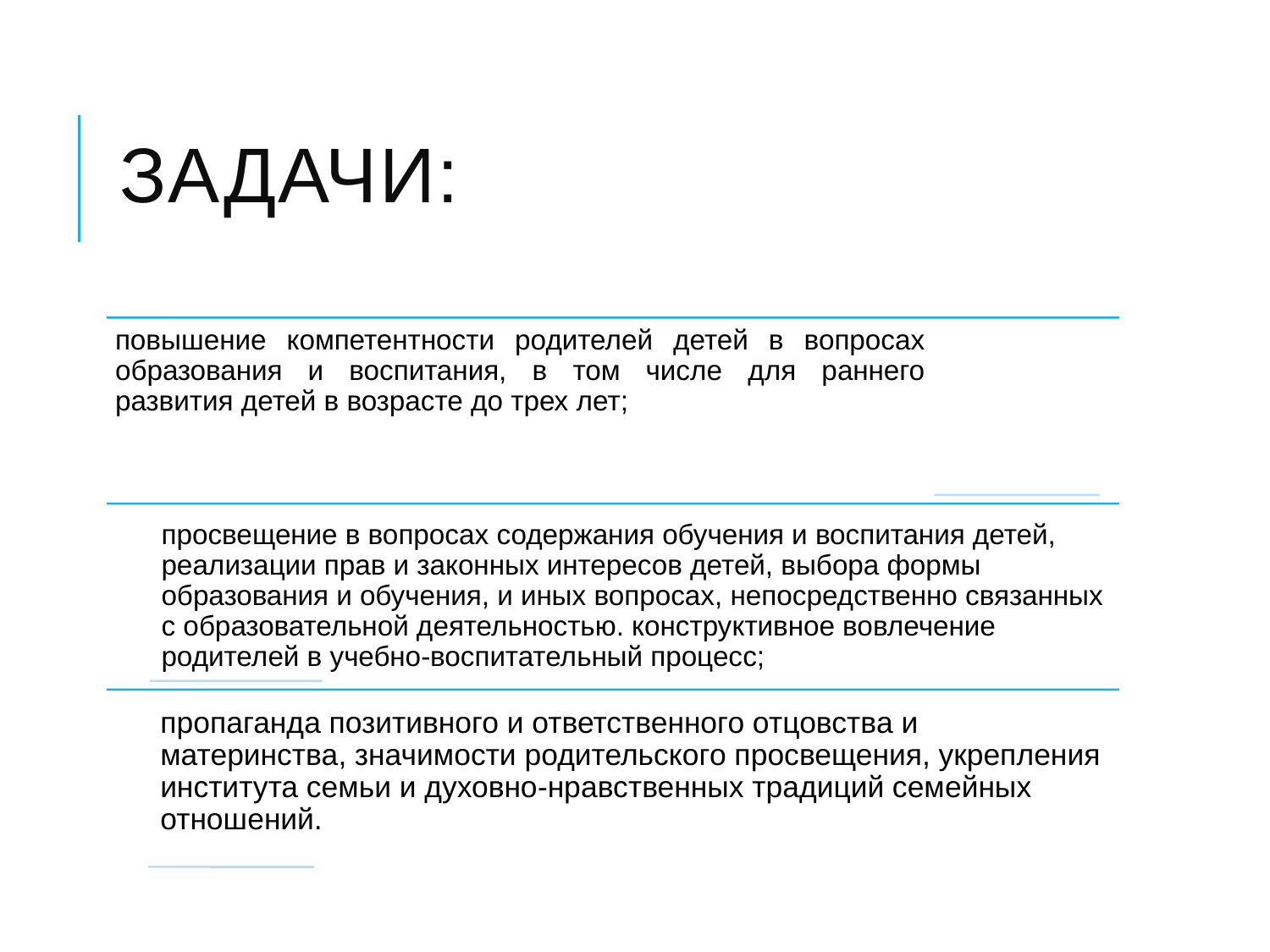

# ЗАДАЧИ:
повышение компетентности родителей детей в вопросах образования и воспитания, в том числе для раннего развития детей в возрасте до трех лет;

просвещение в вопросах содержания обучения и воспитания детей, реализации прав и законных интересов детей, выбора формы образования и обучения, и иных вопросах, непосредственно связанных с образовательной деятельностью. конструктивное вовлечение родителей в учебно-воспитательный процесс;

пропаганда позитивного и ответственного отцовства и материнства, значимости родительского просвещения, укрепления института семьи и духовно­-нравственных традиций семейных отношений.